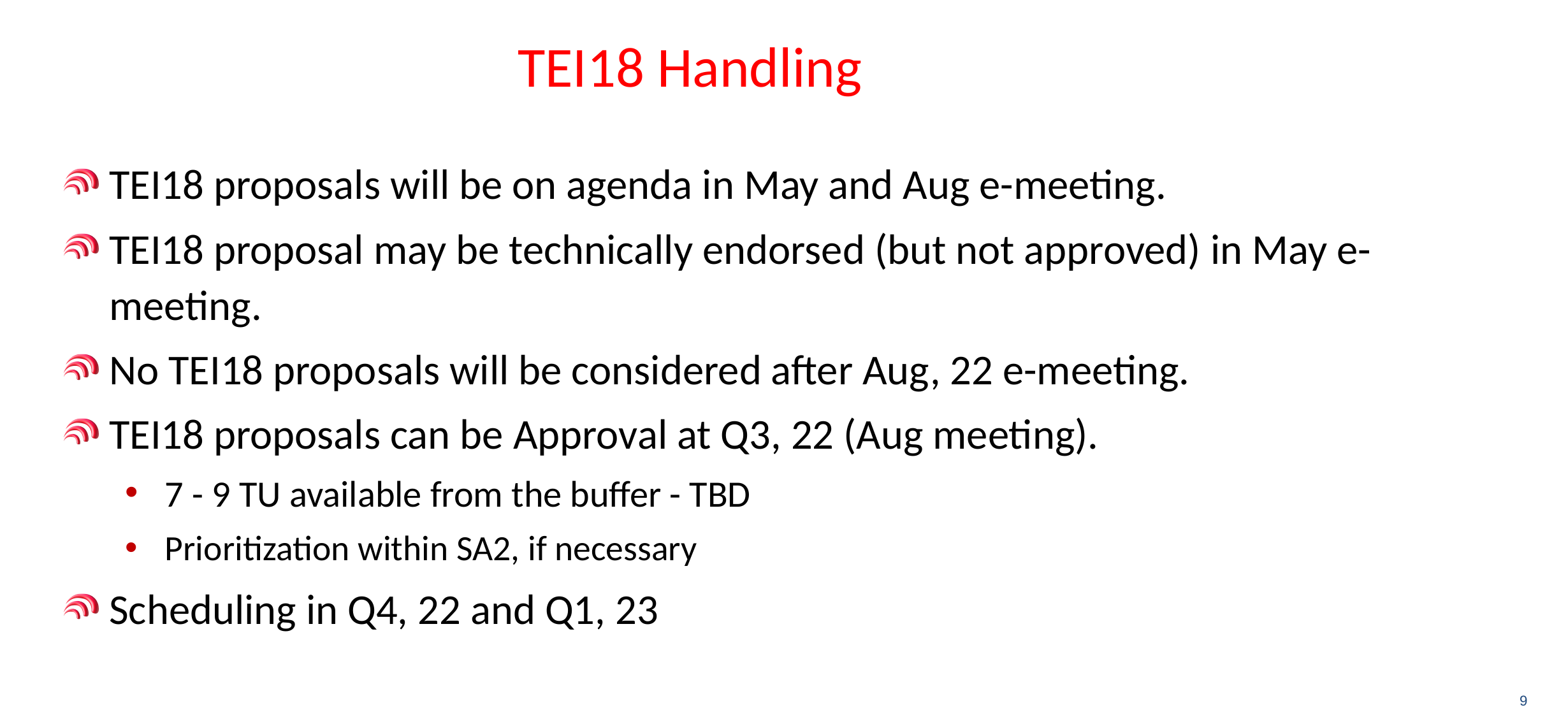

# TEI18 Handling
TEI18 proposals will be on agenda in May and Aug e-meeting.
TEI18 proposal may be technically endorsed (but not approved) in May e-meeting.
No TEI18 proposals will be considered after Aug, 22 e-meeting.
TEI18 proposals can be Approval at Q3, 22 (Aug meeting).
7 - 9 TU available from the buffer - TBD
Prioritization within SA2, if necessary
Scheduling in Q4, 22 and Q1, 23